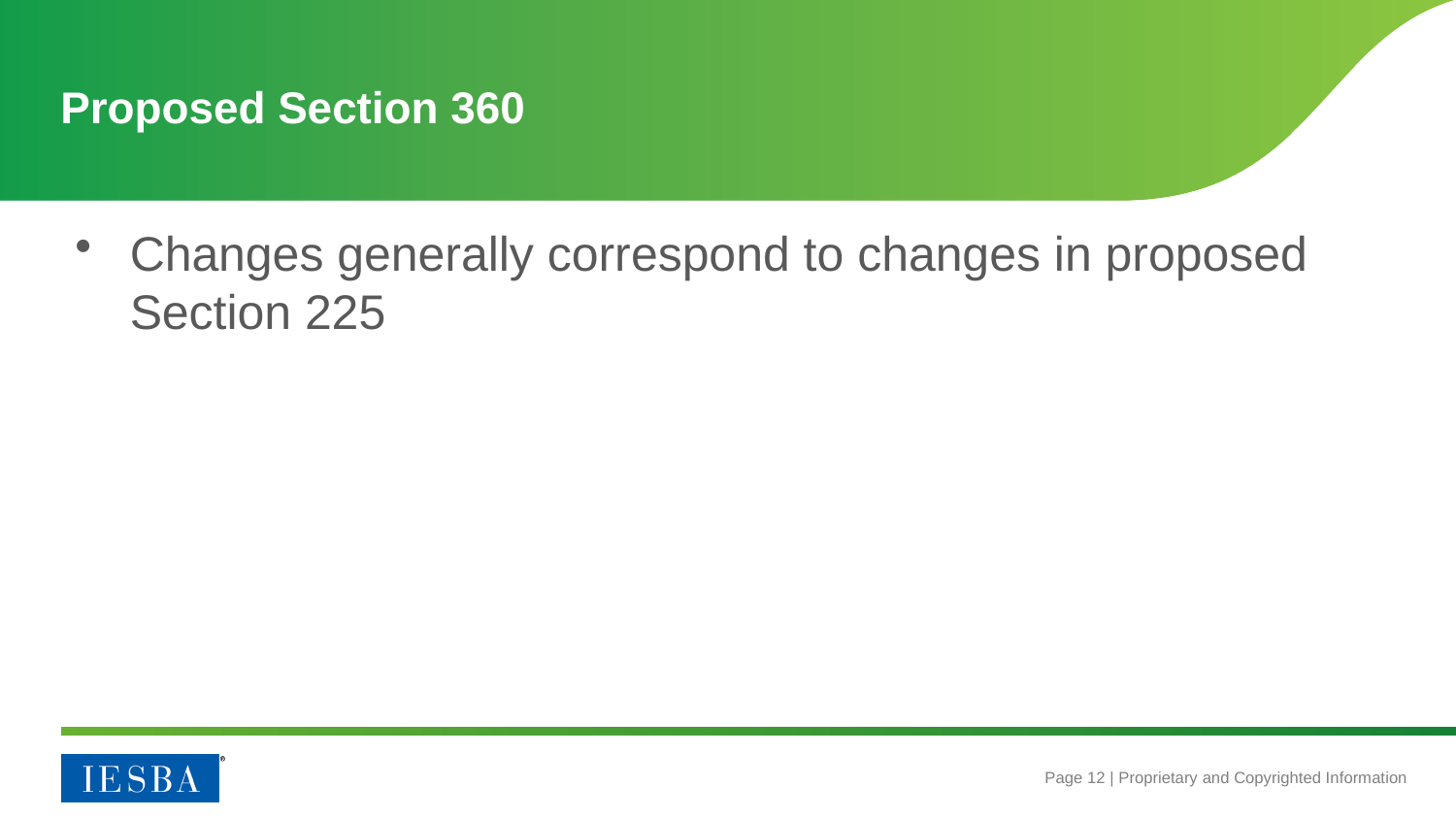

# Proposed Section 360
Changes generally correspond to changes in proposed Section 225